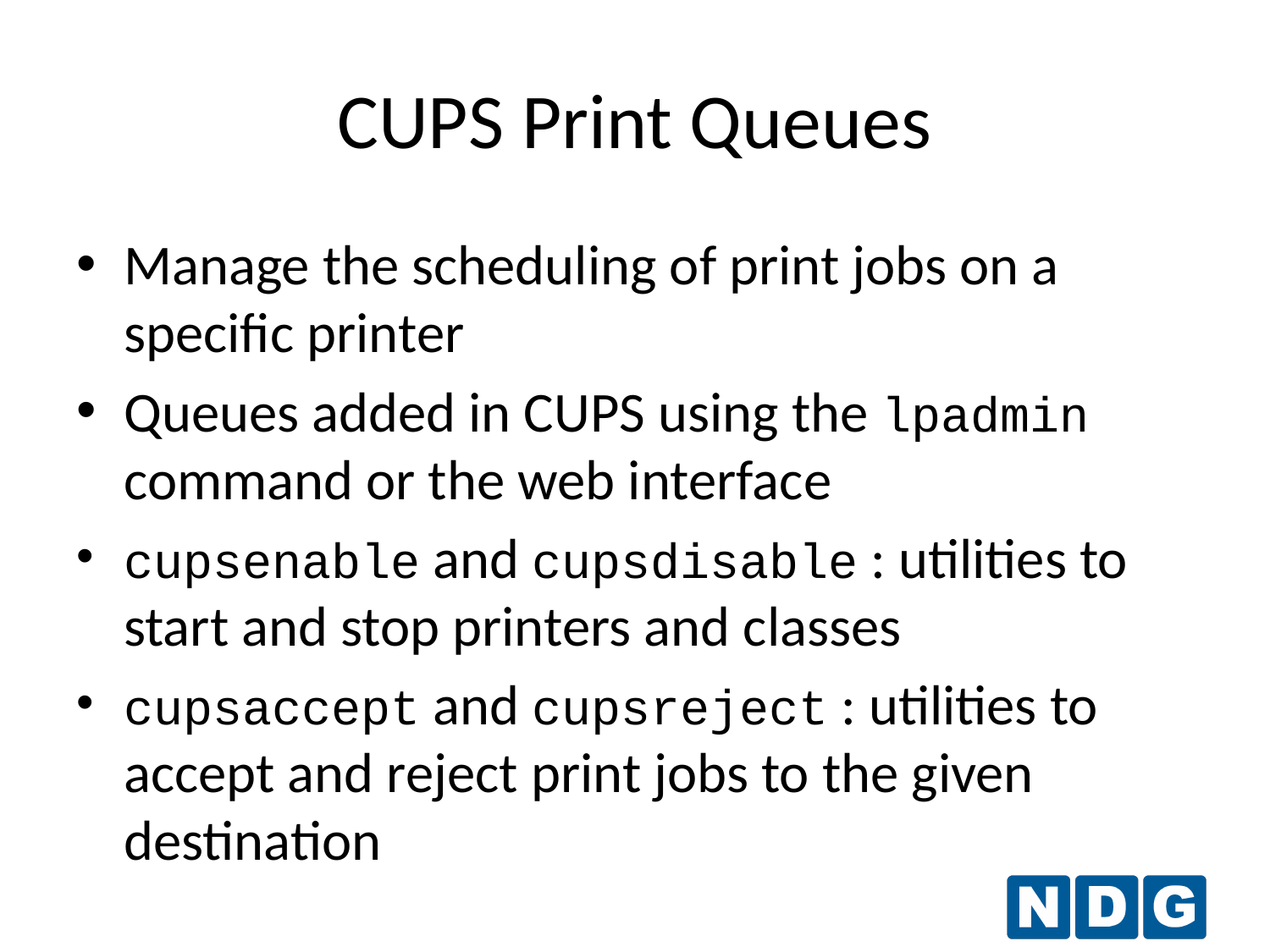

CUPS Print Queues
Manage the scheduling of print jobs on a specific printer
Queues added in CUPS using the lpadmin command or the web interface
cupsenable and cupsdisable : utilities to start and stop printers and classes
cupsaccept and cupsreject : utilities to accept and reject print jobs to the given destination